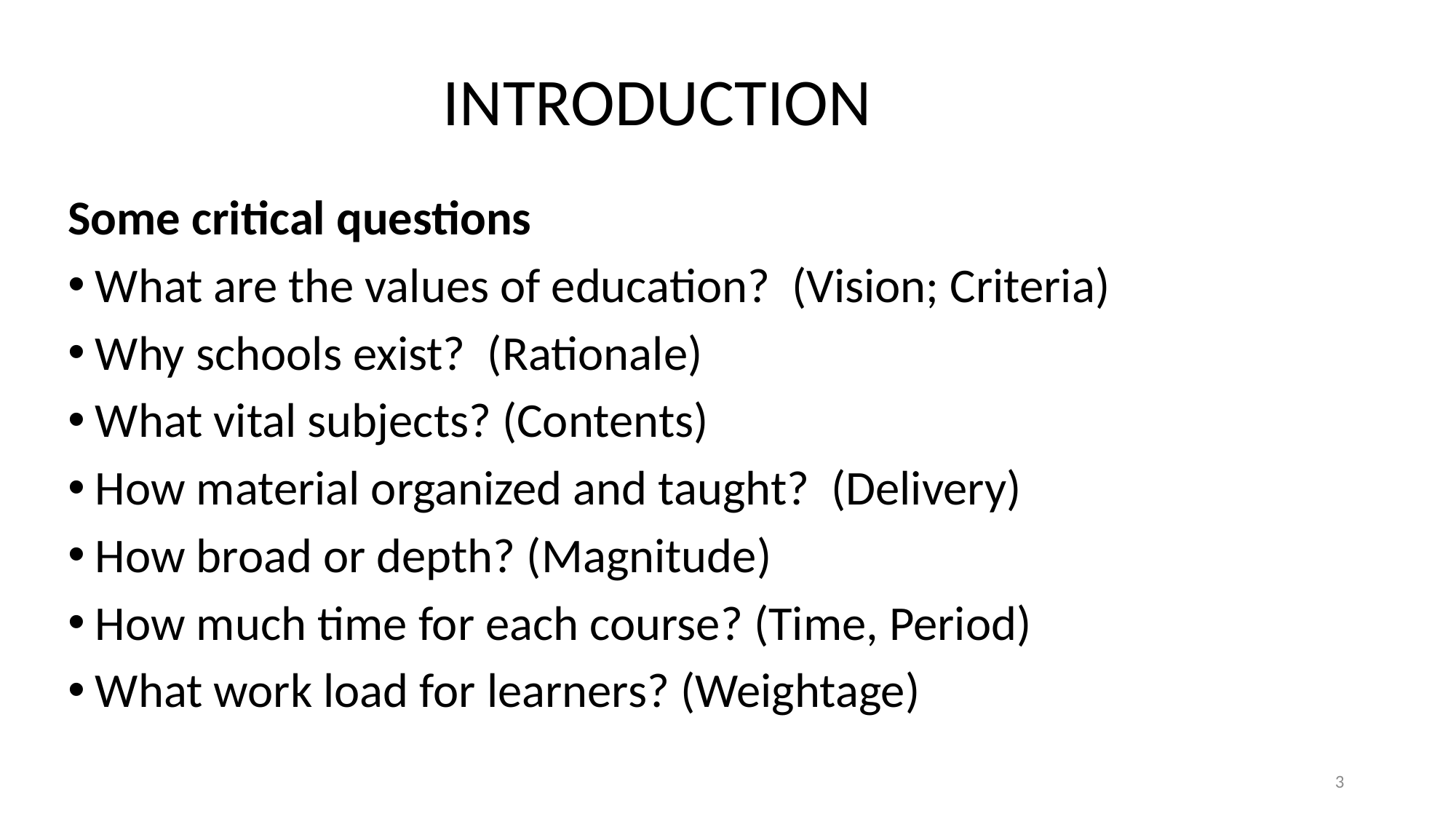

# INTRODUCTION
Some critical questions
What are the values of education?  (Vision; Criteria)
Why schools exist?  (Rationale)
What vital subjects? (Contents)
How material organized and taught?  (Delivery)
How broad or depth? (Magnitude)
How much time for each course? (Time, Period)
What work load for learners? (Weightage)

3